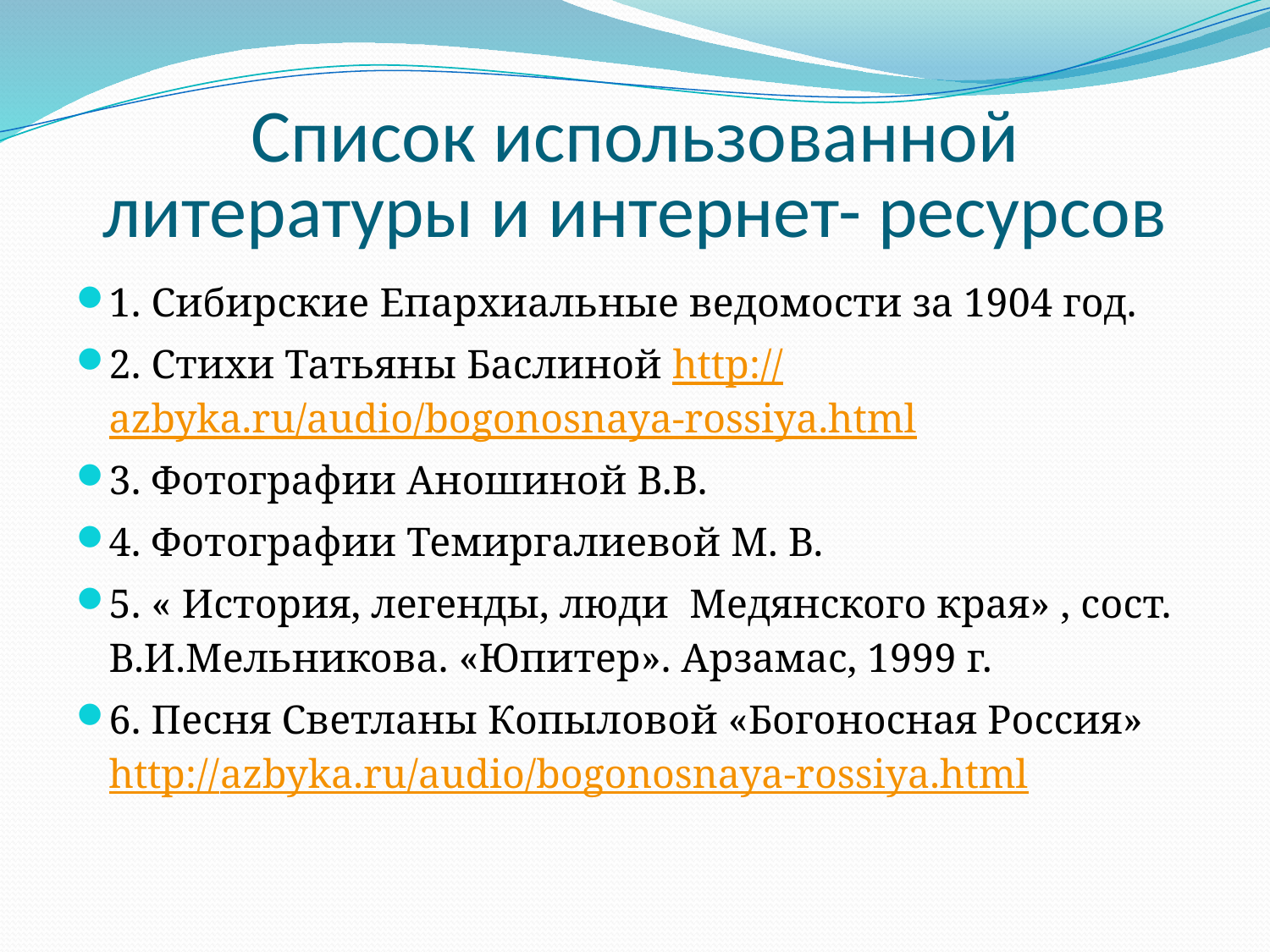

# Список использованной литературы и интернет- ресурсов
1. Сибирские Епархиальные ведомости за 1904 год.
2. Стихи Татьяны Баслиной http://azbyka.ru/audio/bogonosnaya-rossiya.html
3. Фотографии Аношиной В.В.
4. Фотографии Темиргалиевой М. В.
5. « История, легенды, люди  Медянского края» , сост. В.И.Мельникова. «Юпитер». Арзамас, 1999 г.
6. Песня Светланы Копыловой «Богоносная Россия» http://azbyka.ru/audio/bogonosnaya-rossiya.html